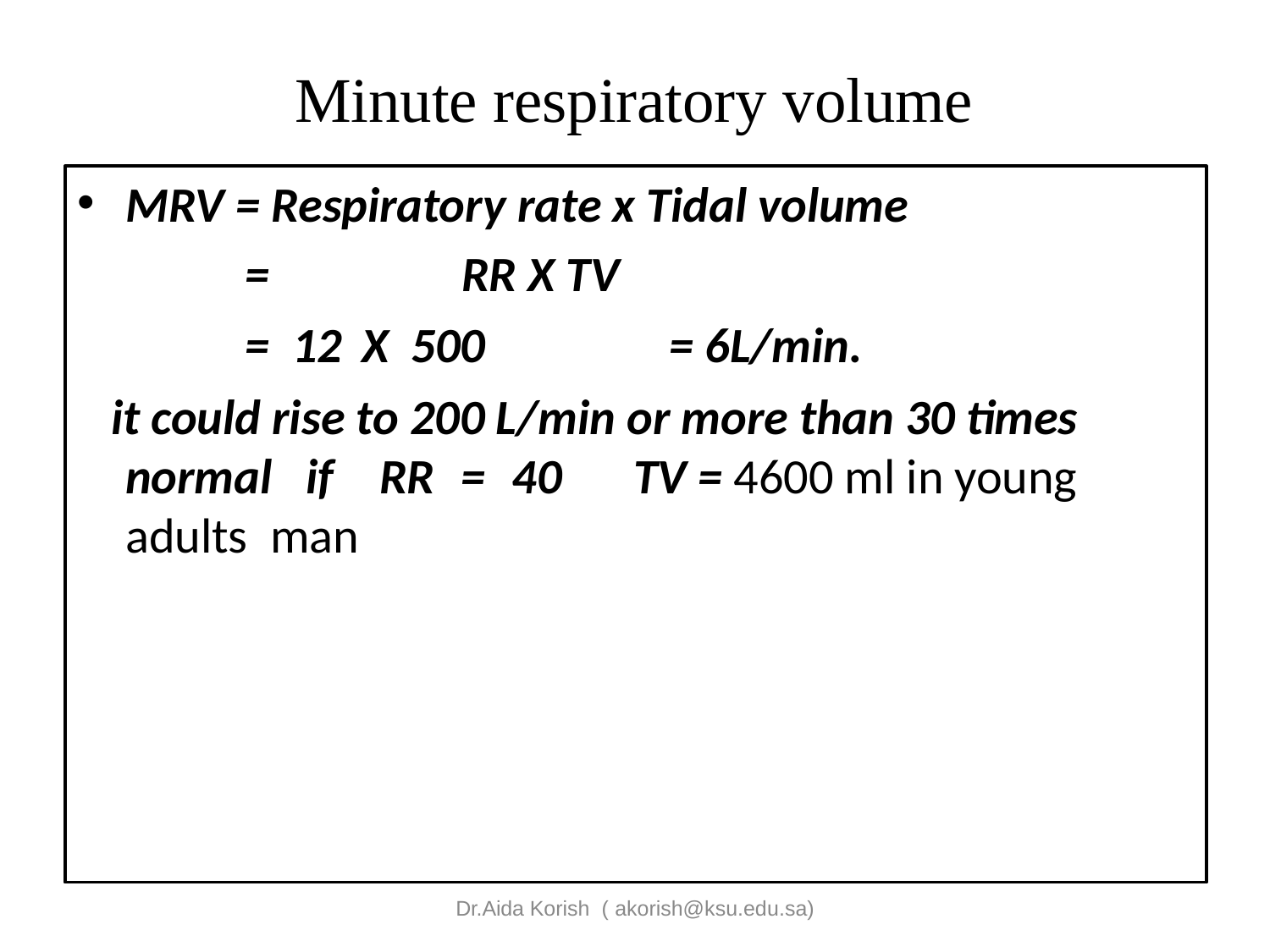

# Minute respiratory volume

MRV = Respiratory rate x Tidal volume
=	RR X TV
=  12 X 500	= 6L/min.
it could rise to 200 L/min or more than 30 times  normal   if	RR  =  40	TV = 4600 ml in young adults  man
Dr.Aida Korish  ( akorish@ksu.edu.sa)